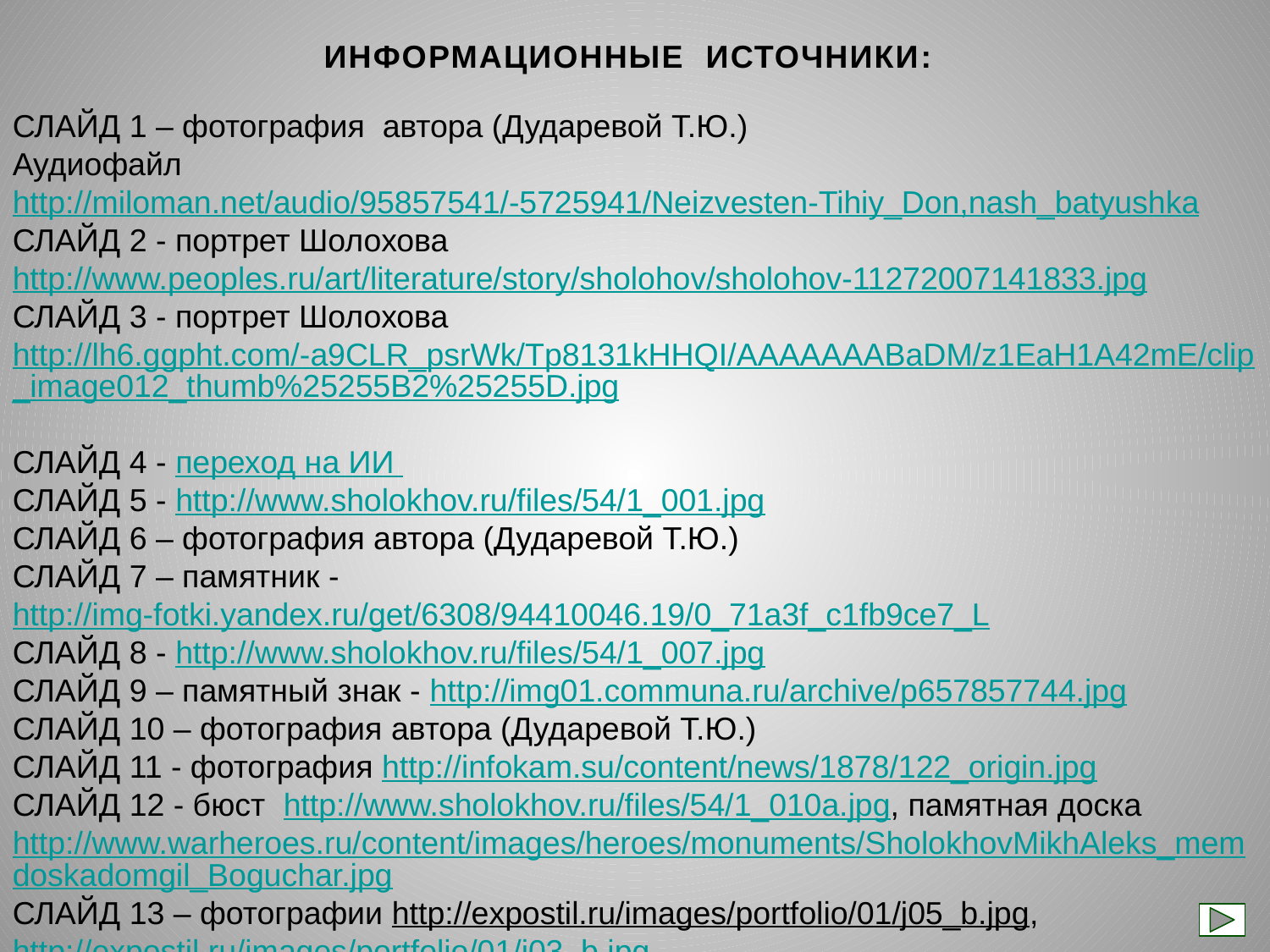

Информационные  ИСТОЧНИКИ:
СЛАЙД 1 – фотография  автора (Дударевой Т.Ю.)
Аудиофайл  http://miloman.net/audio/95857541/-5725941/Neizvesten-Tihiy_Don,nash_batyushka
СЛАЙД 2 - портрет Шолохова http://www.peoples.ru/art/literature/story/sholohov/sholohov-11272007141833.jpg
СЛАЙД 3 - портрет Шолохова http://lh6.ggpht.com/-a9CLR_psrWk/Tp8131kHHQI/AAAAAAABaDM/z1EaH1A42mE/clip_image012_thumb%25255B2%25255D.jpg
СЛАЙД 4 - переход на ИИ
СЛАЙД 5 - http://www.sholokhov.ru/files/54/1_001.jpg
СЛАЙД 6 – фотография автора (Дударевой Т.Ю.)
СЛАЙД 7 – памятник - http://img-fotki.yandex.ru/get/6308/94410046.19/0_71a3f_c1fb9ce7_L
СЛАЙД 8 - http://www.sholokhov.ru/files/54/1_007.jpg
СЛАЙД 9 – памятный знак - http://img01.communa.ru/archive/p657857744.jpg
СЛАЙД 10 – фотография автора (Дударевой Т.Ю.)
СЛАЙД 11 - фотография http://infokam.su/content/news/1878/122_origin.jpg
СЛАЙД 12 - бюст  http://www.sholokhov.ru/files/54/1_010a.jpg, памятная доска http://www.warheroes.ru/content/images/heroes/monuments/SholokhovMikhAleks_memdoskadomgil_Boguchar.jpg
СЛАЙД 13 – фотографии http://expostil.ru/images/portfolio/01/j05_b.jpg, http://expostil.ru/images/portfolio/01/j03_b.jpg.